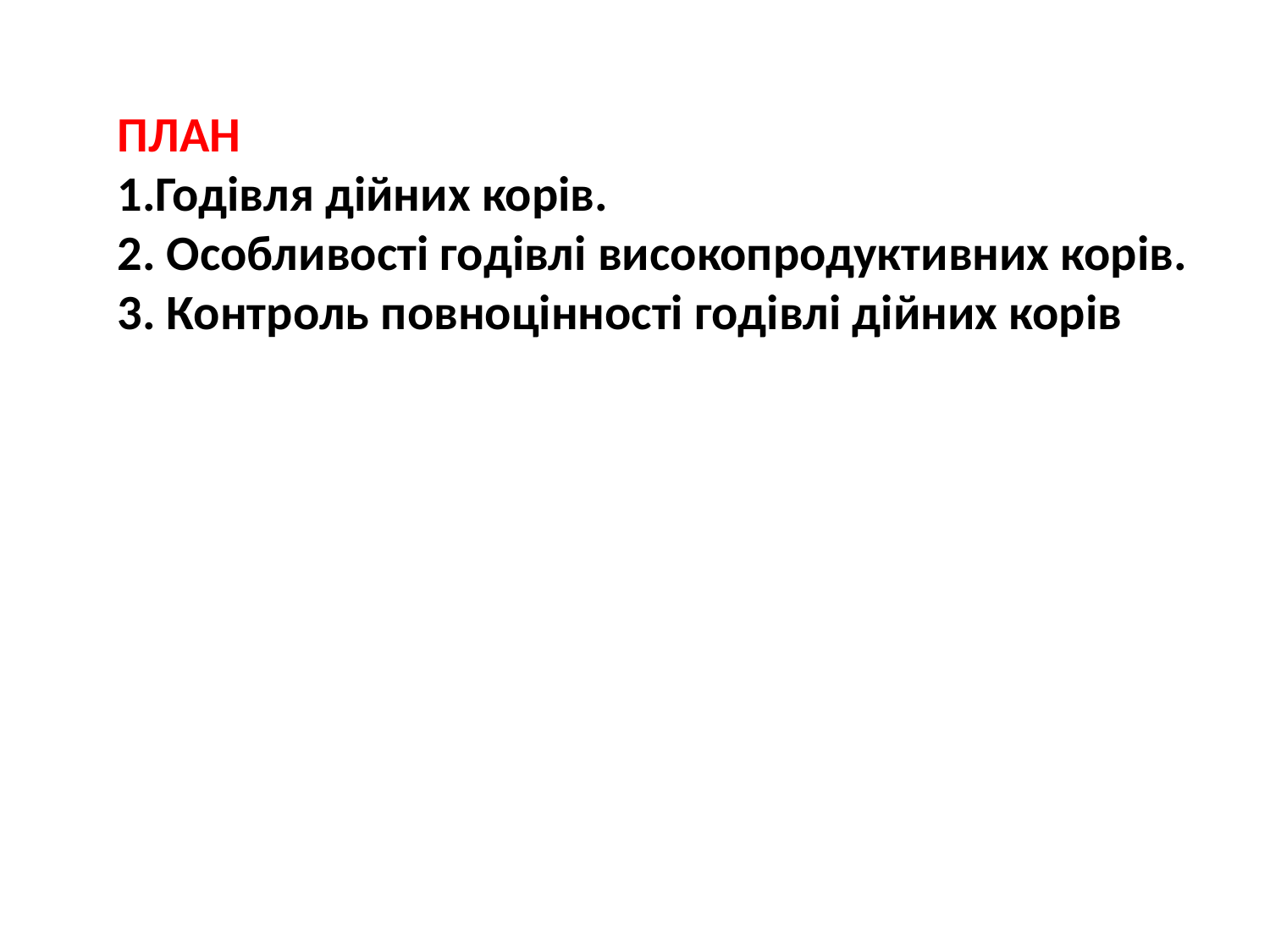

ПЛАН
1.Годівля дійних корів.
2. Особливості годівлі високопродуктивних корів.
3. Контроль повноцінності годівлі дійних корів